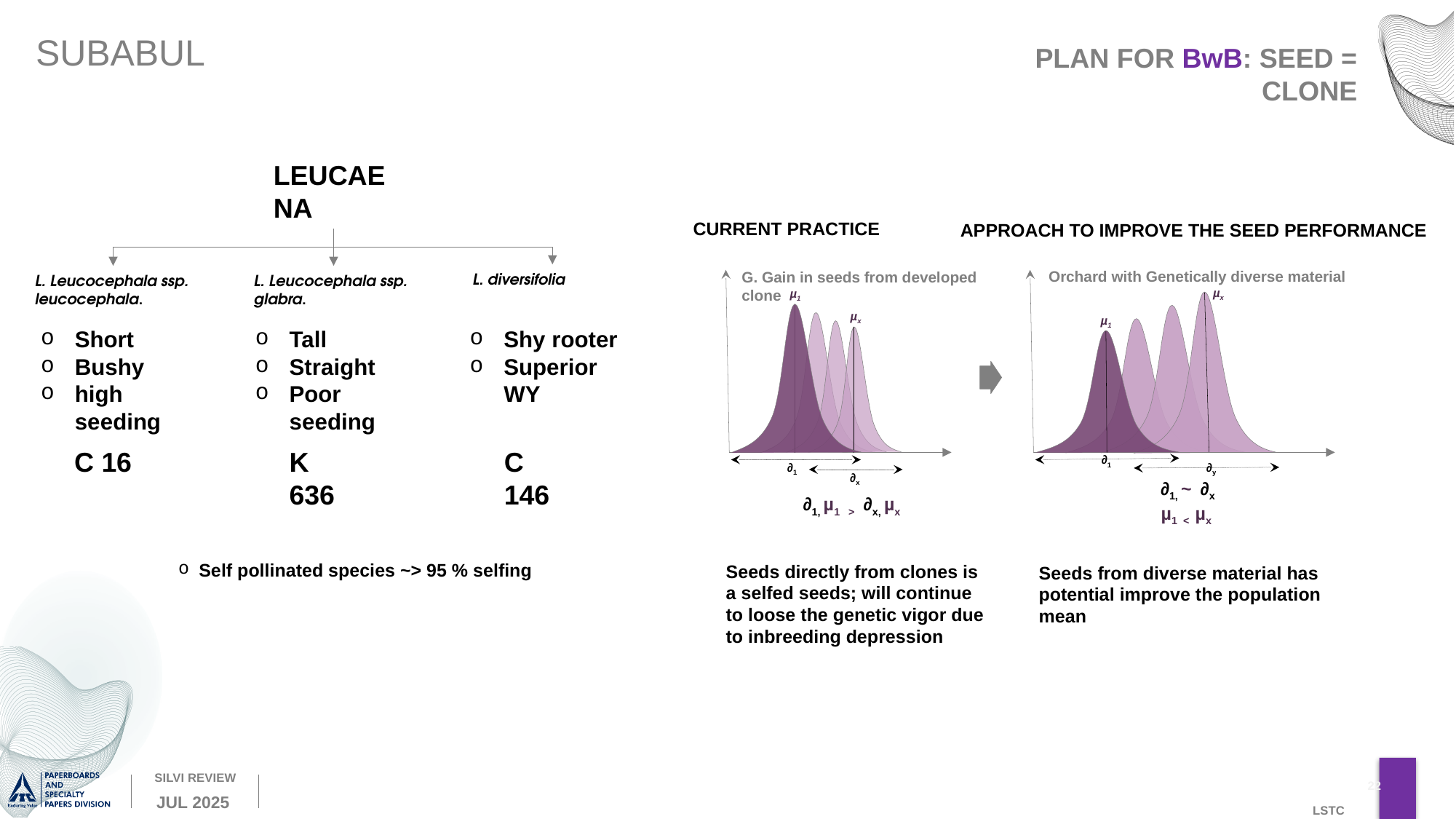

SUBABUL
plan for BwB: seed = clone
LEUCAENA
CURRENT PRACTICE
APPROACH TO IMPROVE THE SEED PERFORMANCE
Orchard with Genetically diverse material
G. Gain in seeds from developed clone
L. diversifolia
L. Leucocephala ssp. leucocephala.
L. Leucocephala ssp. glabra.
µx
µ1

µx

µ1

Short
Bushy
high seeding
Tall
Straight
Poor seeding
Shy rooter
Superior WY

C 16
K 636
C 146
∂1
∂1
∂y
∂x
∂1, ~   ∂x
µ1  <  µx

∂1, µ1   >   ∂x, µx

Self pollinated species ~> 95 % selfing
Seeds directly from clones is a selfed seeds; will continue to loose the genetic vigor due to inbreeding depression
Seeds from diverse material has potential improve the population mean